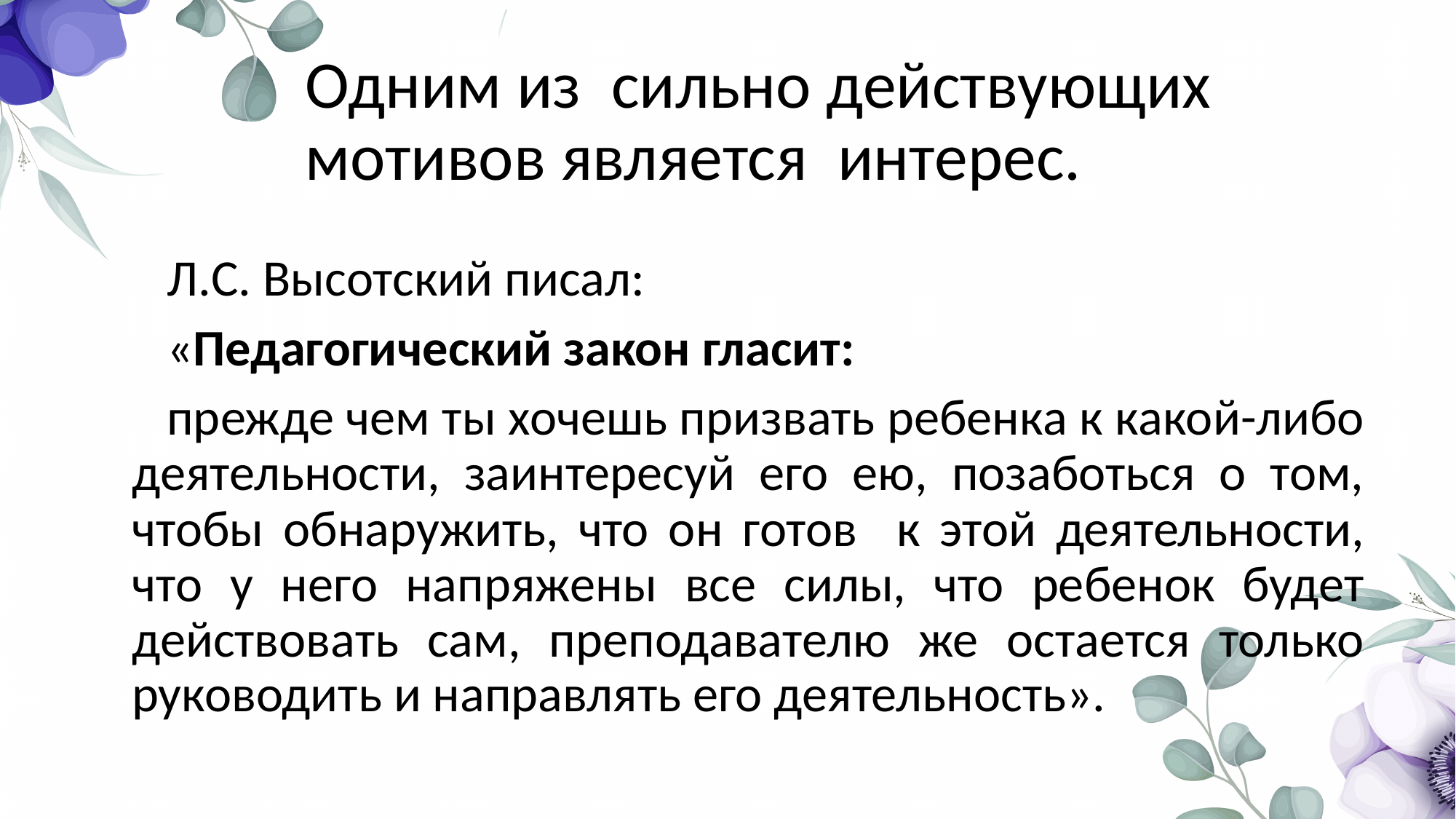

# Одним из  сильно действующих мотивов является  интерес.
Л.С. Высотский писал:
«Педагогический закон гласит:
прежде чем ты хочешь призвать ребенка к какой-либо деятельности, заинтересуй его ею, позаботься о том, чтобы обнаружить, что он готов  к этой деятельности, что у него напряжены все cилы, что ребенок будет действовать сам, преподавателю же остается только руководить и направлять его деятельность».